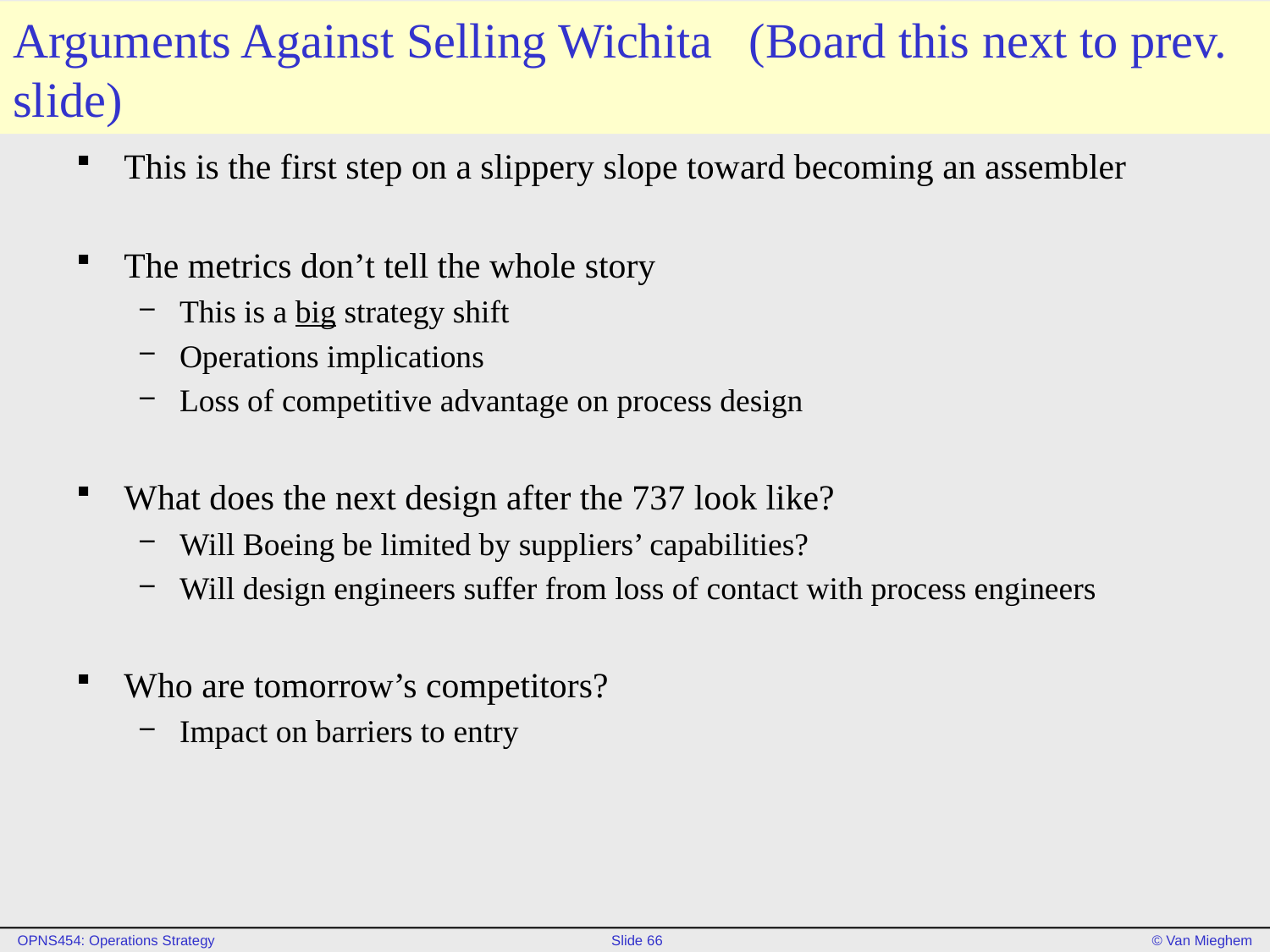

# Arguments Against Selling Wichita   (Board this next to prev. slide)
This is the first step on a slippery slope toward becoming an assembler

The metrics don’t tell the whole story
This is a big strategy shift
Operations implications
Loss of competitive advantage on process design

What does the next design after the 737 look like?
Will Boeing be limited by suppliers’ capabilities?
Will design engineers suffer from loss of contact with process engineers

Who are tomorrow’s competitors?
Impact on barriers to entry